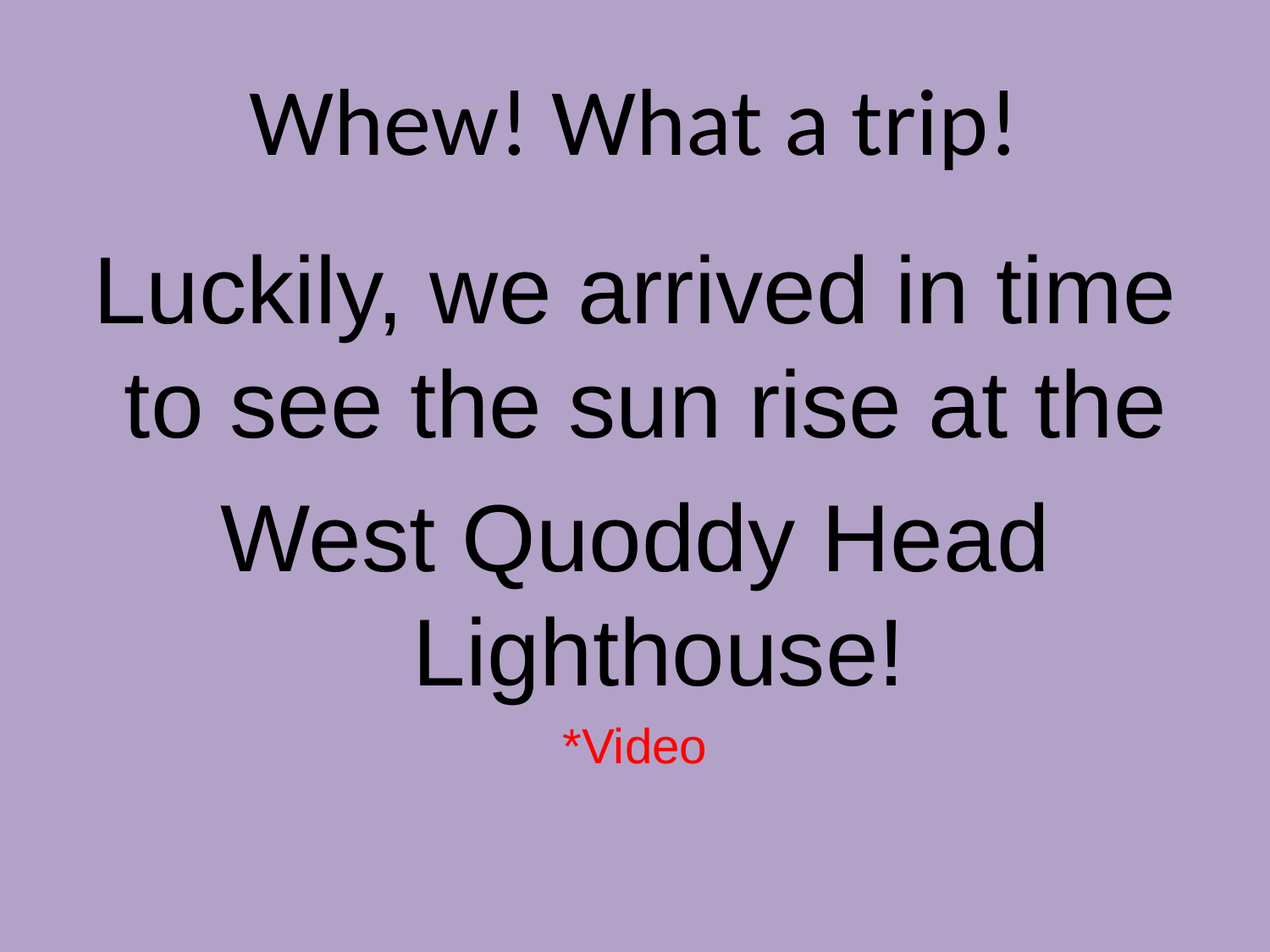

# Whew! What a trip!
Luckily, we arrived in time to see the sun rise at the
West Quoddy Head Lighthouse!
*Video